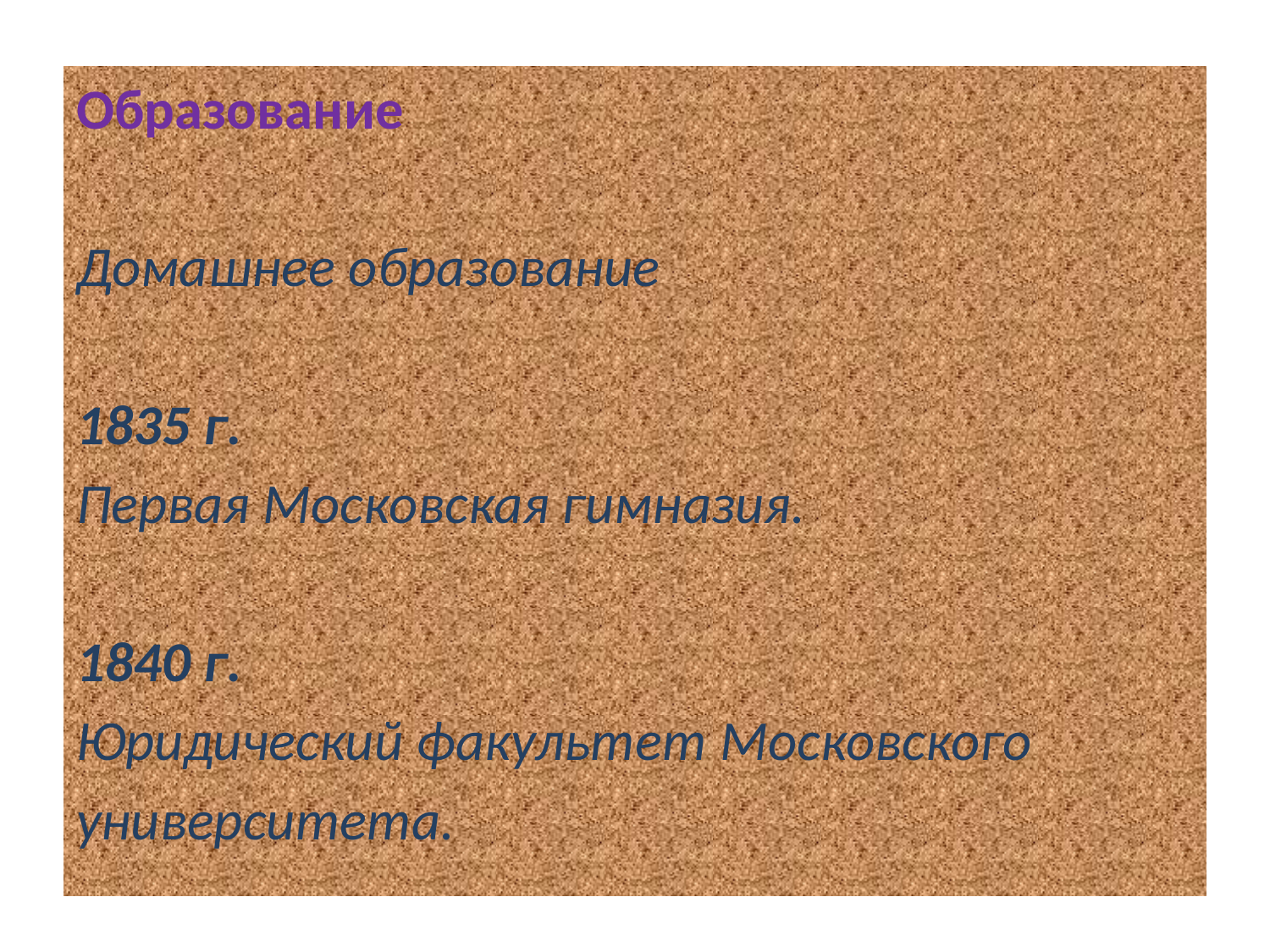

#
Образование

Домашнее образование

1835 г.
Первая Московская гимназия.

1840 г.
Юридический факультет Московского
университета.